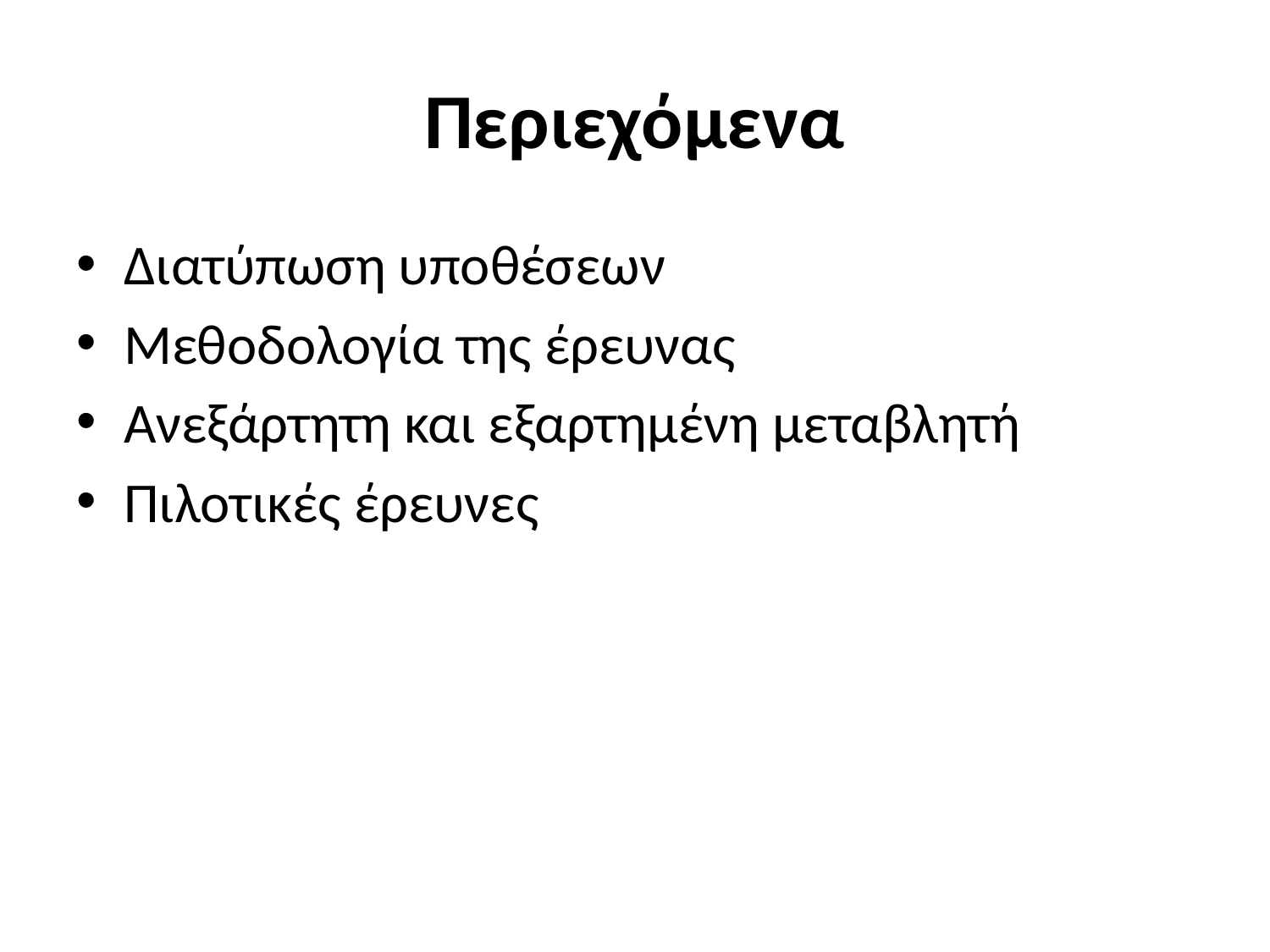

# Περιεχόμενα
Διατύπωση υποθέσεων
Μεθοδολογία της έρευνας
Ανεξάρτητη και εξαρτημένη μεταβλητή
Πιλοτικές έρευνες